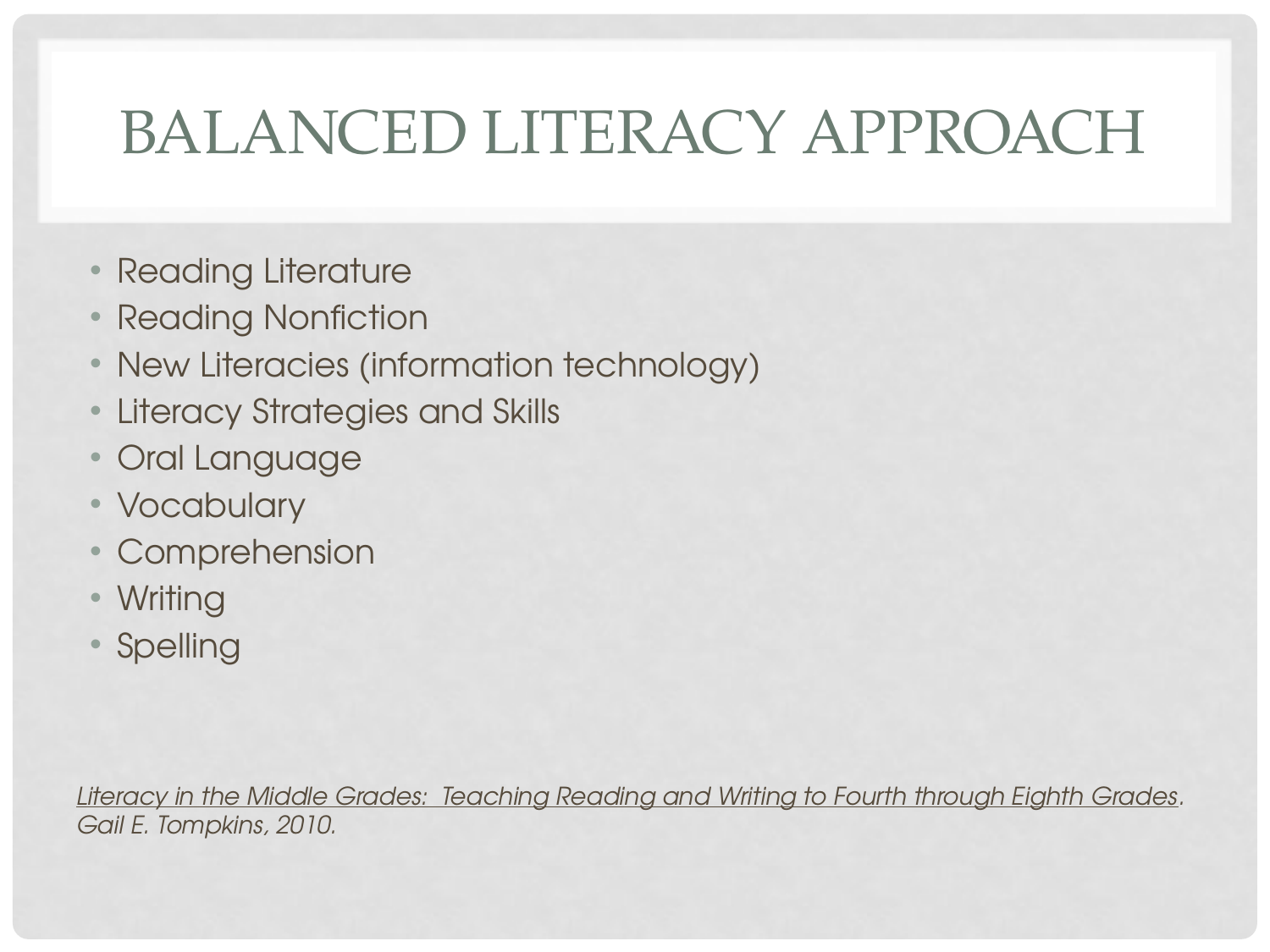

# Balanced Literacy Approach
Reading Literature
Reading Nonfiction
New Literacies (information technology)
Literacy Strategies and Skills
Oral Language
Vocabulary
Comprehension
Writing
Spelling

Literacy in the Middle Grades:  Teaching Reading and Writing to Fourth through Eighth Grades.  Gail E. Tompkins, 2010.